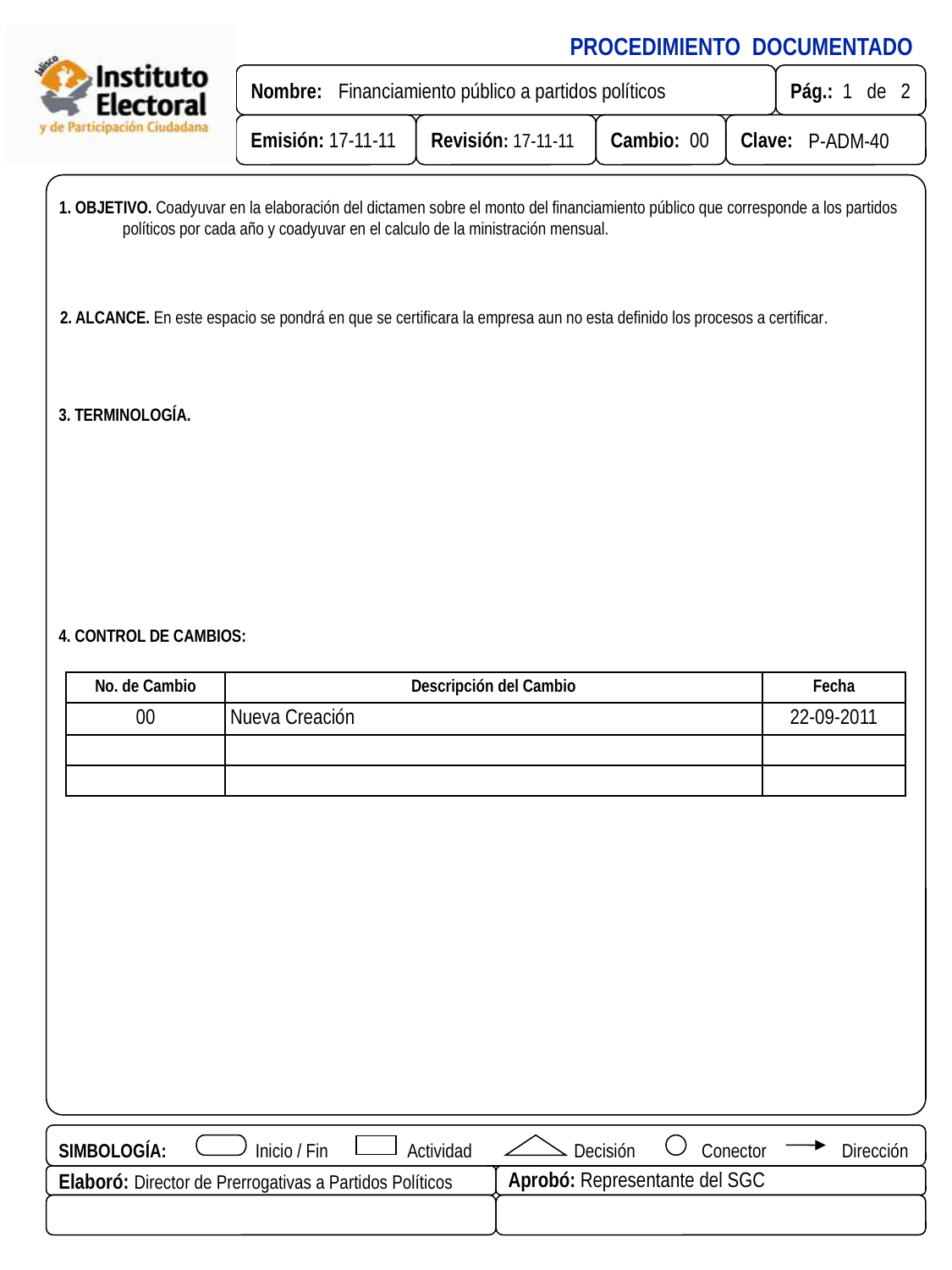

1. OBJETIVO. Coadyuvar en la elaboración del dictamen sobre el monto del financiamiento público que corresponde a los partidos políticos por cada año y coadyuvar en el calculo de la ministración mensual.
2. ALCANCE. En este espacio se pondrá en que se certificara la empresa aun no esta definido los procesos a certificar.
3. TERMINOLOGÍA.
4. CONTROL DE CAMBIOS:
| No. de Cambio | Descripción del Cambio | Fecha |
| --- | --- | --- |
| 00 | Nueva Creación | 22-09-2011 |
|  |  |  |
|  |  |  |